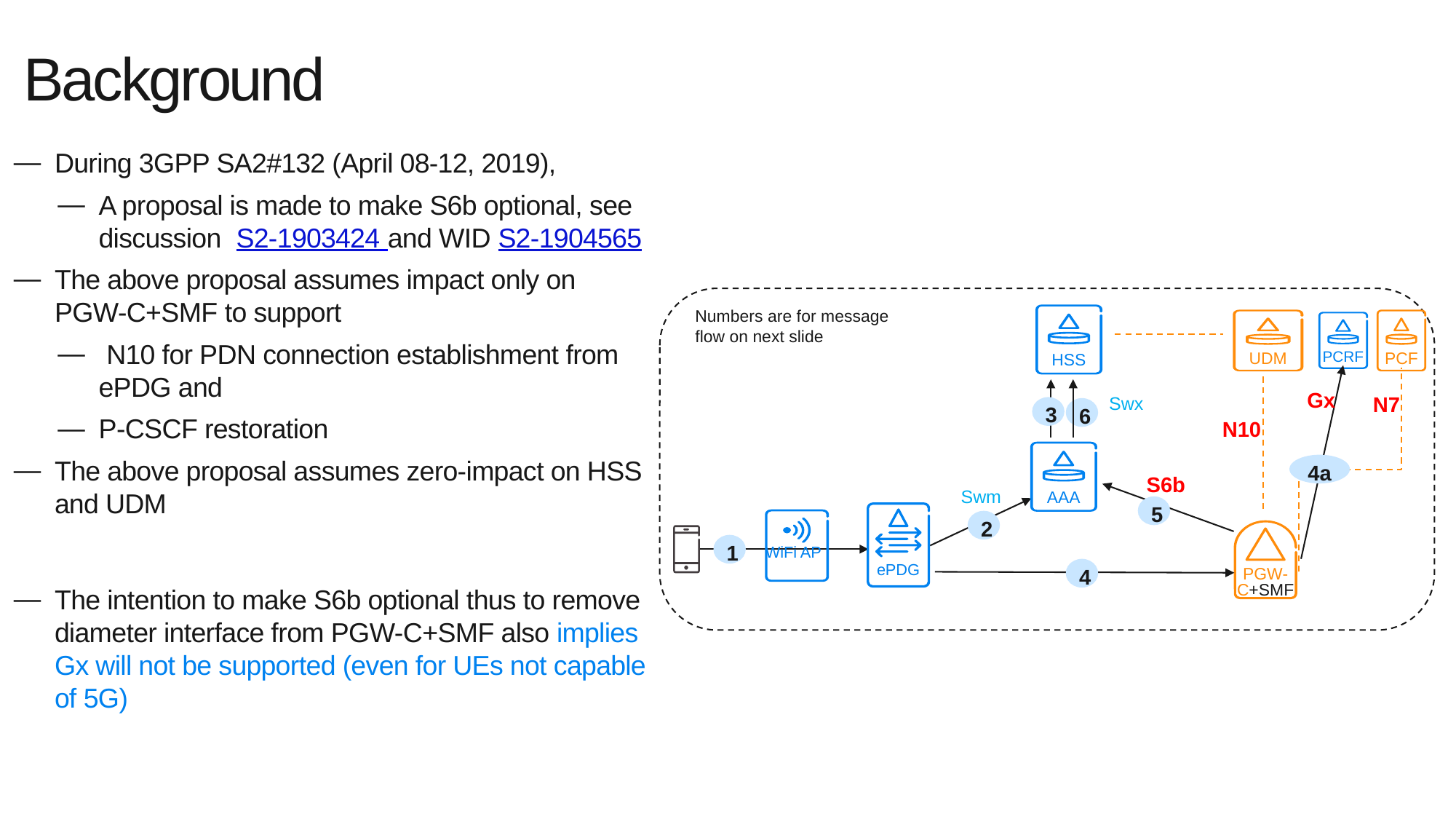

# Background
During 3GPP SA2#132 (April 08-12, 2019),
A proposal is made to make S6b optional, see discussion  S2-1903424 and WID S2-1904565
The above proposal assumes impact only on PGW-C+SMF to support
 N10 for PDN connection establishment from ePDG and
P-CSCF restoration
The above proposal assumes zero-impact on HSS and UDM

The intention to make S6b optional thus to remove diameter interface from PGW-C+SMF also implies Gx will not be supported (even for UEs not capable of 5G)

Numbers are for message flow on next slide

HSS

UDM

PCF

PCRF
Gx
N7
Swx
3
6
N10

AAA
4a
S6b
Swm
5

ePDG

2

PGW-C+SMF

1
WiFi AP
4